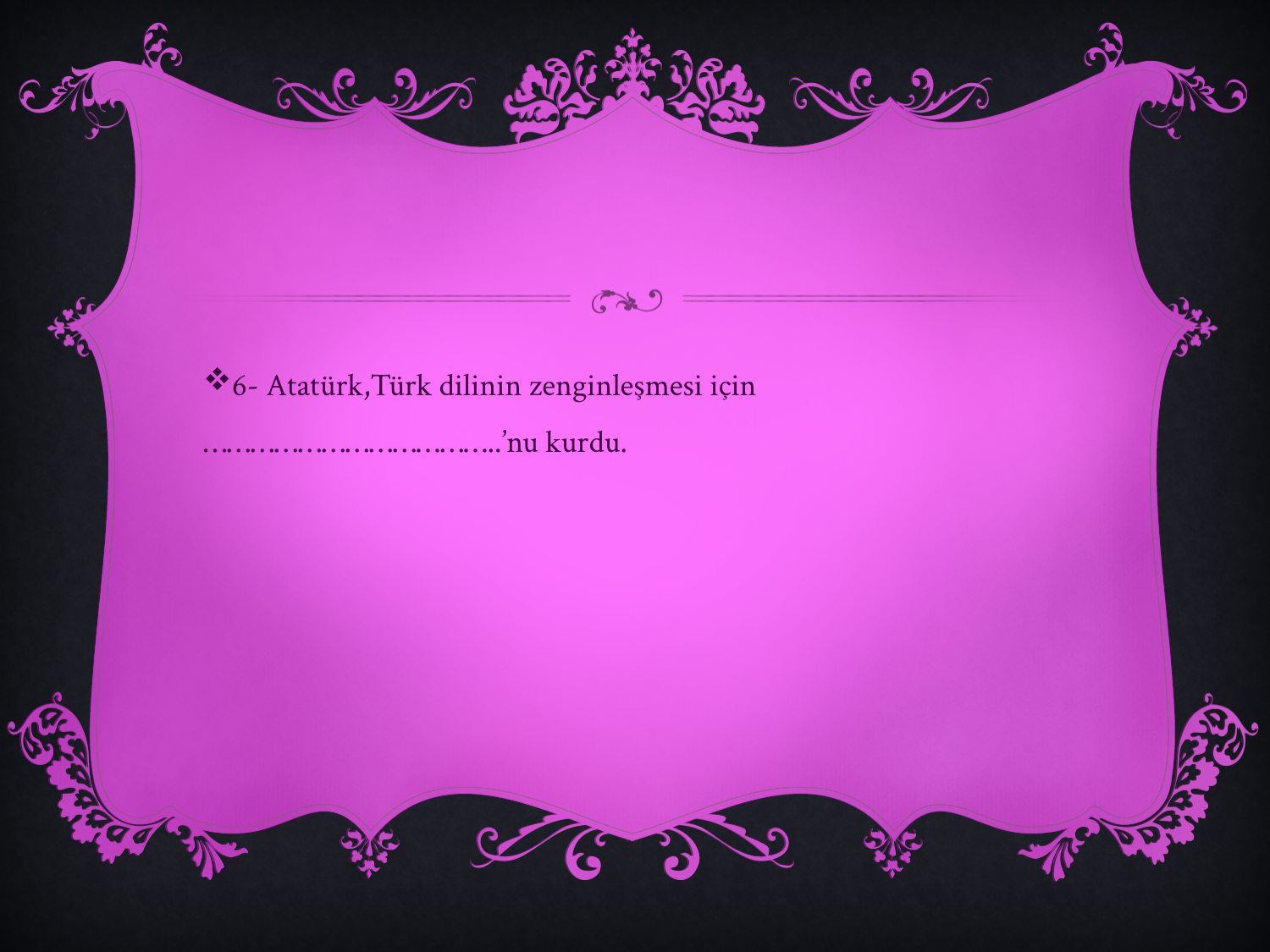

#
6- Atatürk,Türk dilinin zenginleşmesi için ………………………………..’nu kurdu.